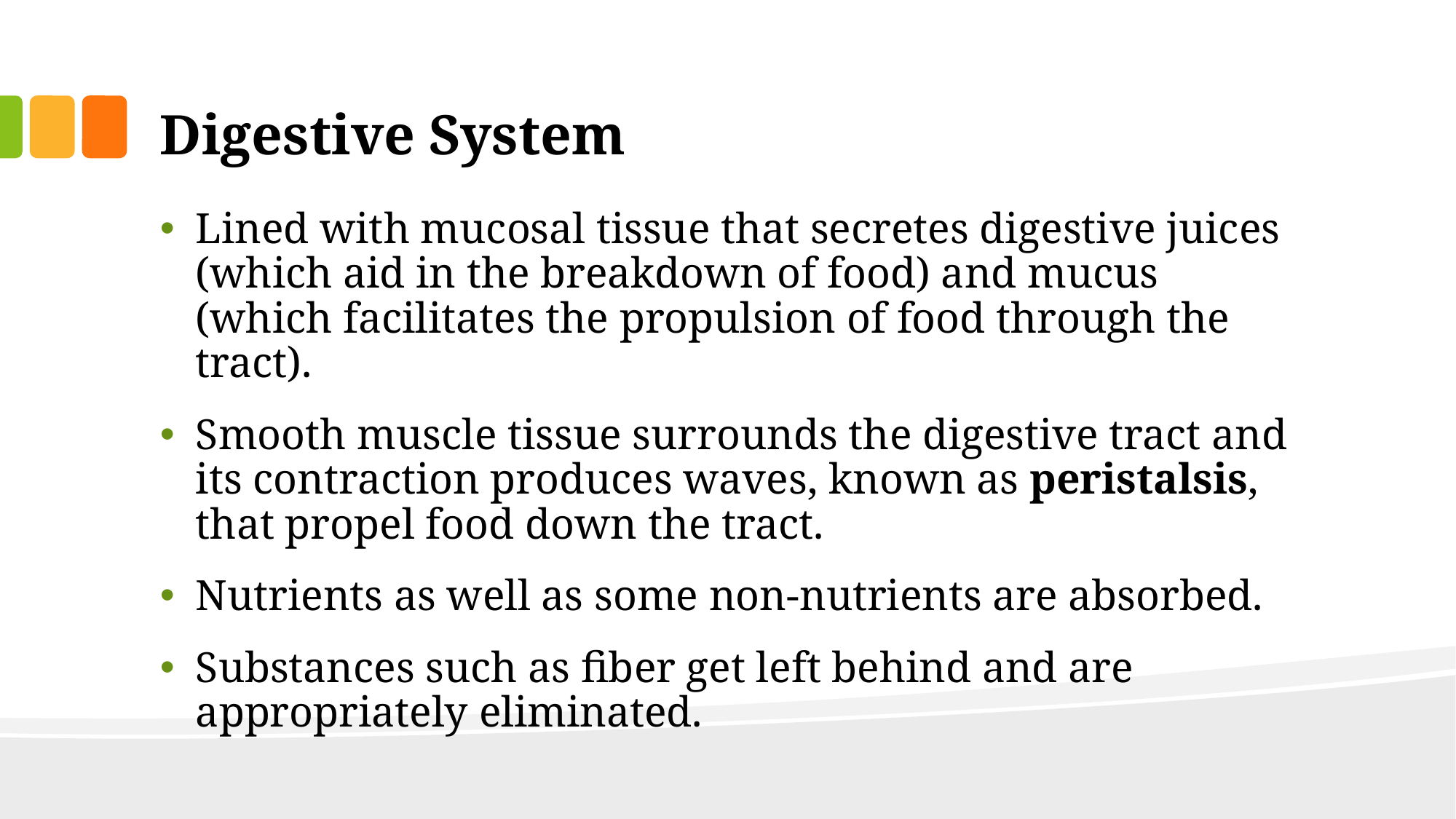

# Digestive System
Lined with mucosal tissue that secretes digestive juices (which aid in the breakdown of food) and mucus (which facilitates the propulsion of food through the tract).
Smooth muscle tissue surrounds the digestive tract and its contraction produces waves, known as peristalsis, that propel food down the tract.
Nutrients as well as some non-nutrients are absorbed.
Substances such as fiber get left behind and are appropriately eliminated.